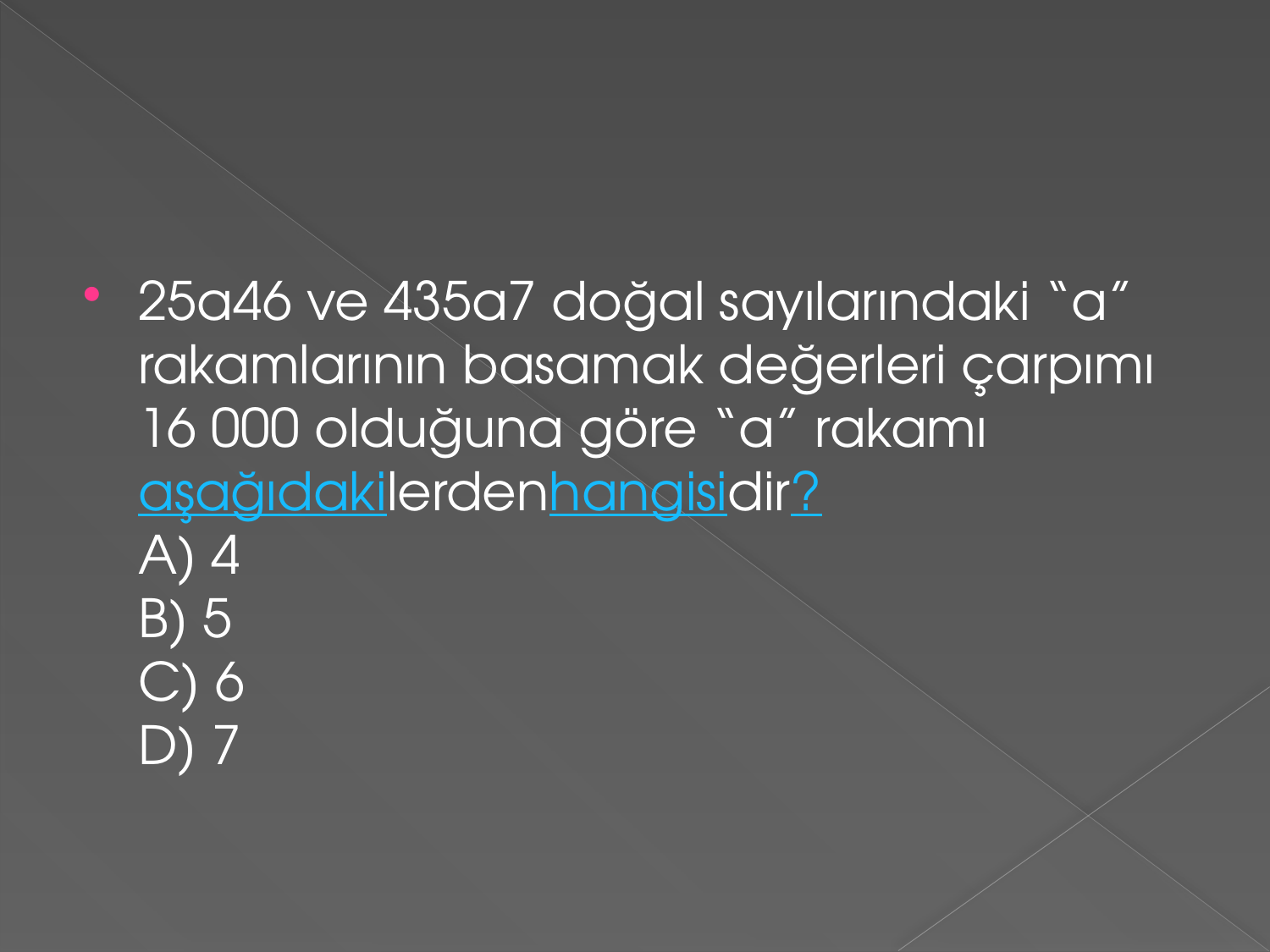

#
25a46 ve 435a7 doğal sayılarındaki “a” rakamlarının basamak değerleri çarpımı 16 000 olduğuna göre “a” rakamı aşağıdakilerdenhangisidir? 
A) 4
B) 5
C) 6
D) 7